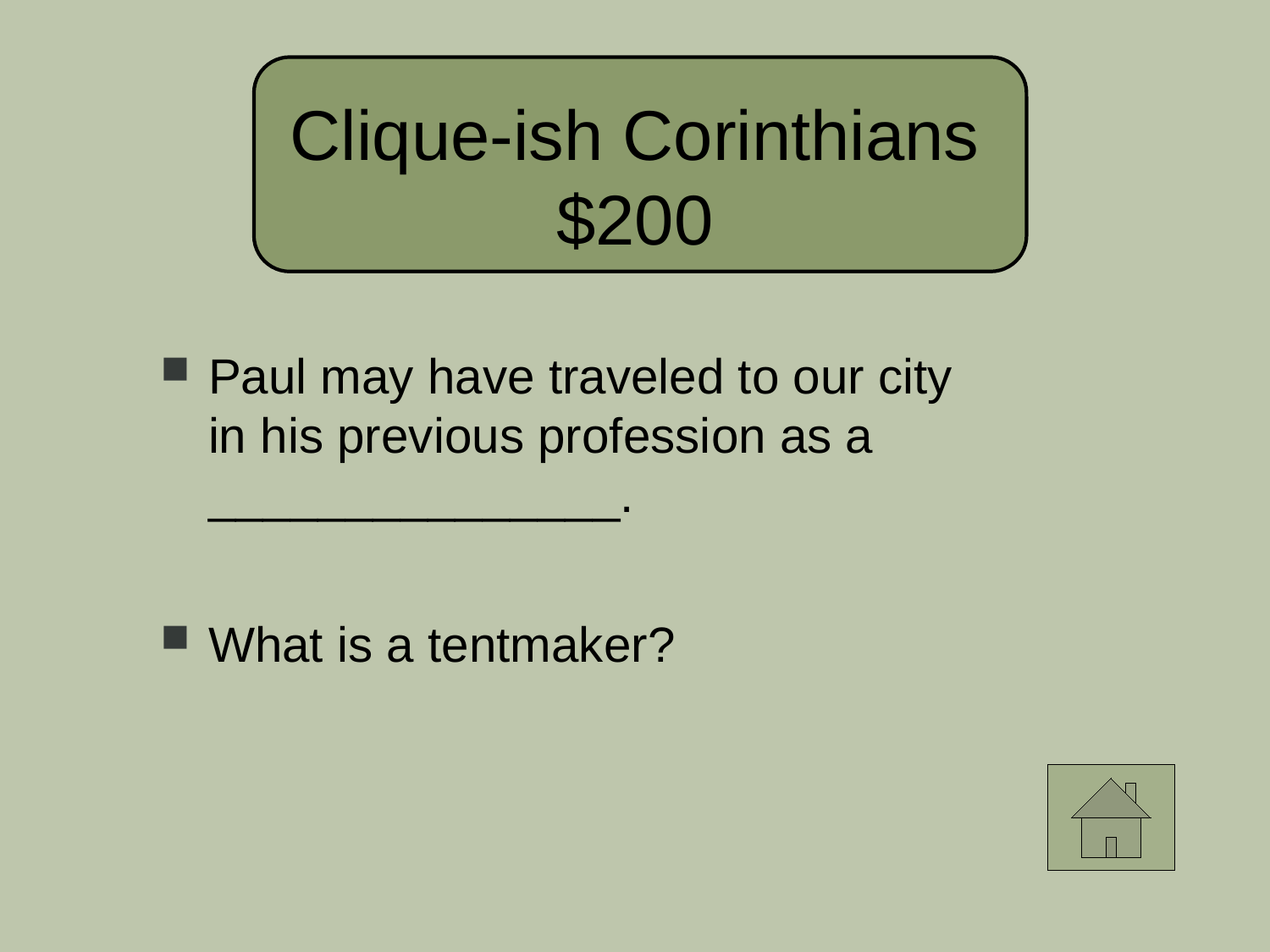

Clique-ish Corinthians
$200

Paul may have traveled to our city
in his previous profession as a _______________.

What is a tentmaker?